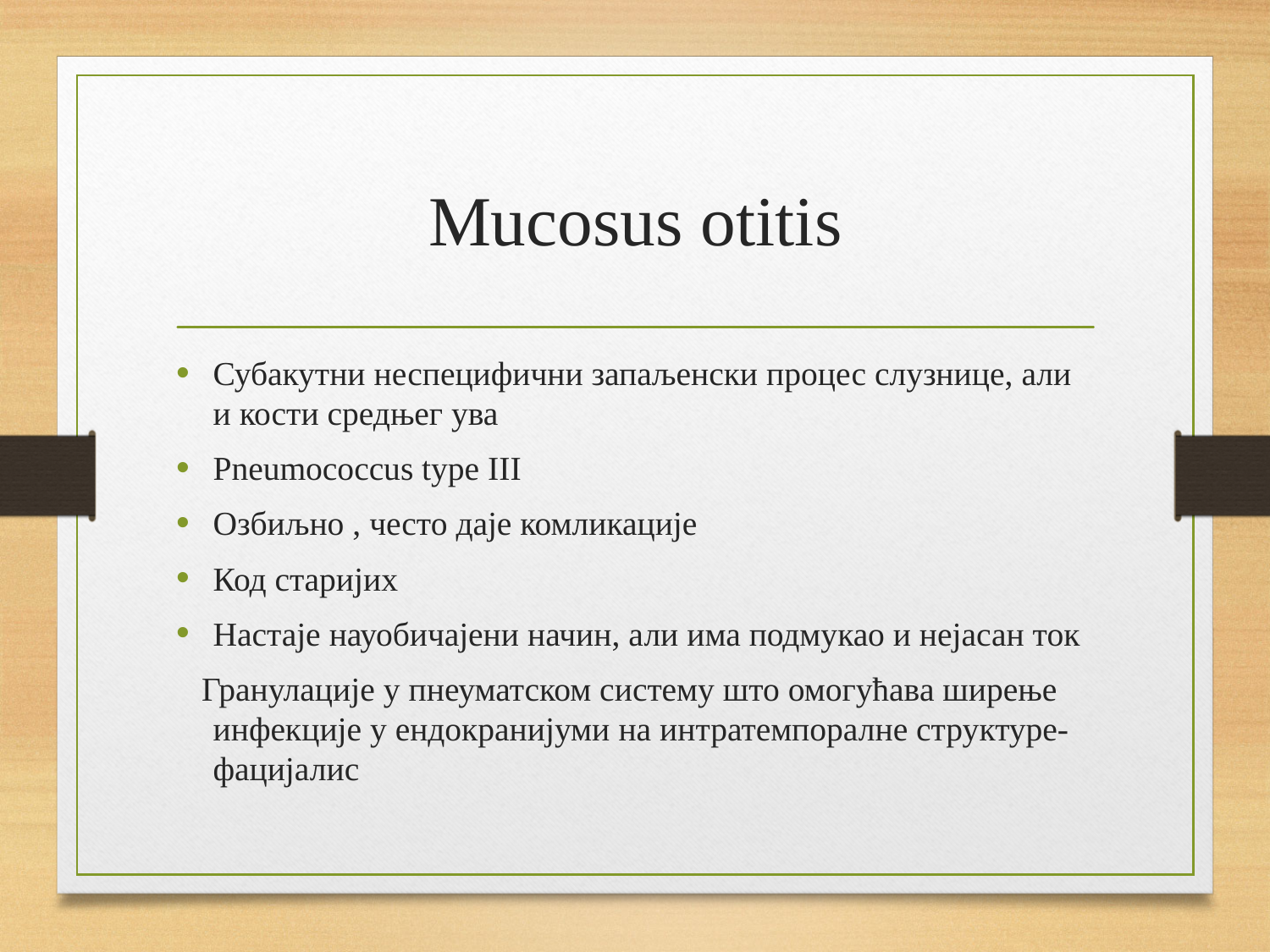

# Mucosus otitis
Субакутни неспецифични запаљенски процес слузнице, али и кости средњег ува
Pneumococcus type III
Озбиљно , често даје комликације
Код старијих
Настаје науобичајени начин, али има подмукао и нејасан ток
   Гранулације у пнеуматском систему што омогућава ширење инфекције у ендокранијуми на интратемпоралне структуре-фацијалис